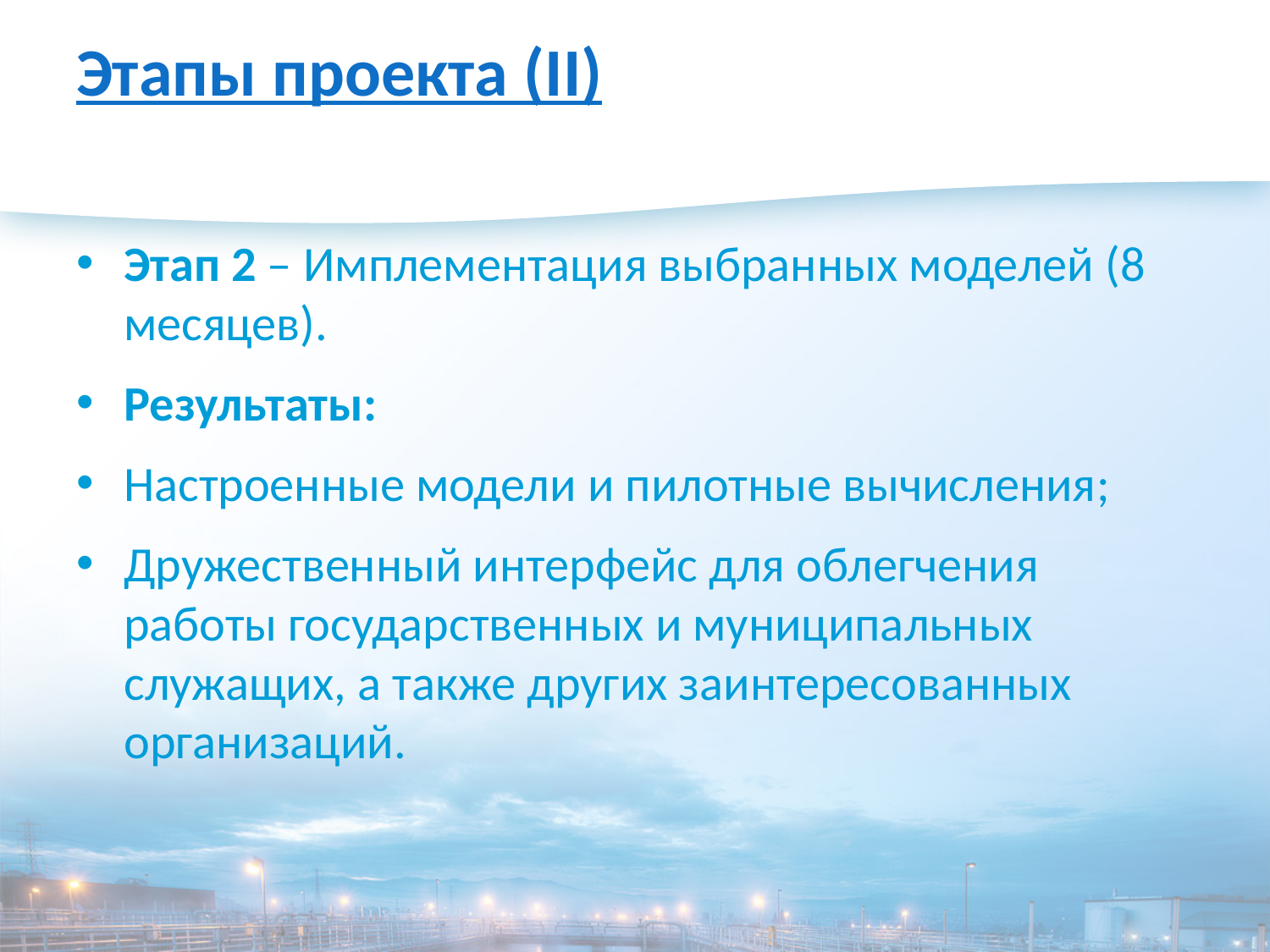

# Этапы проекта (II)
Этап 2 – Имплементация выбранных моделей (8 месяцев).
Результаты:
Настроенные модели и пилотные вычисления;
Дружественный интерфейс для облегчения работы государственных и муниципальных служащих, а также других заинтересованных организаций.